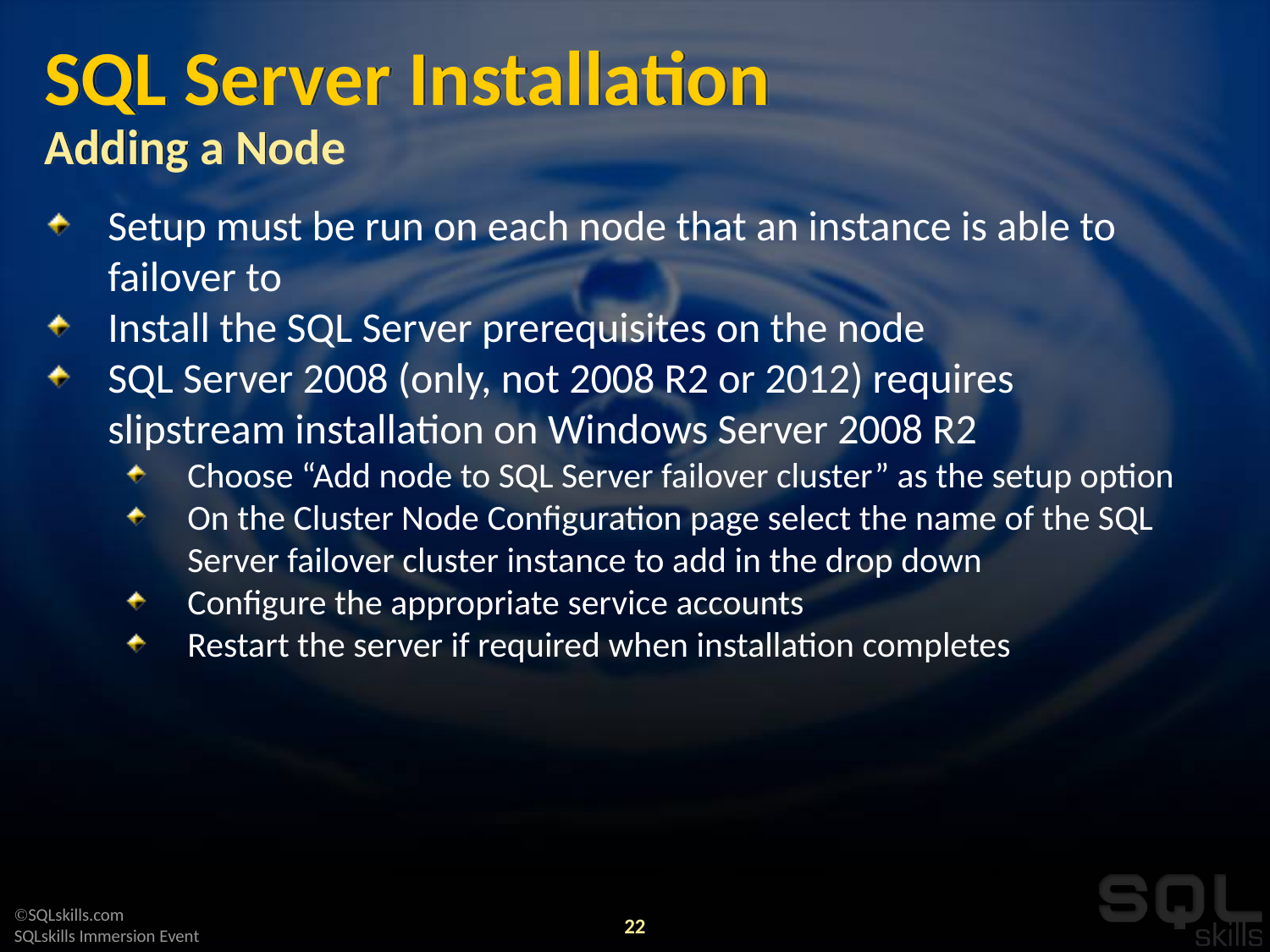

# SQL Server Installation Adding a Node
Setup must be run on each node that an instance is able to failover to
Install the SQL Server prerequisites on the node
SQL Server 2008 (only, not 2008 R2 or 2012) requires slipstream installation on Windows Server 2008 R2
Choose “Add node to SQL Server failover cluster” as the setup option
On the Cluster Node Configuration page select the name of the SQL Server failover cluster instance to add in the drop down
Configure the appropriate service accounts
Restart the server if required when installation completes
22